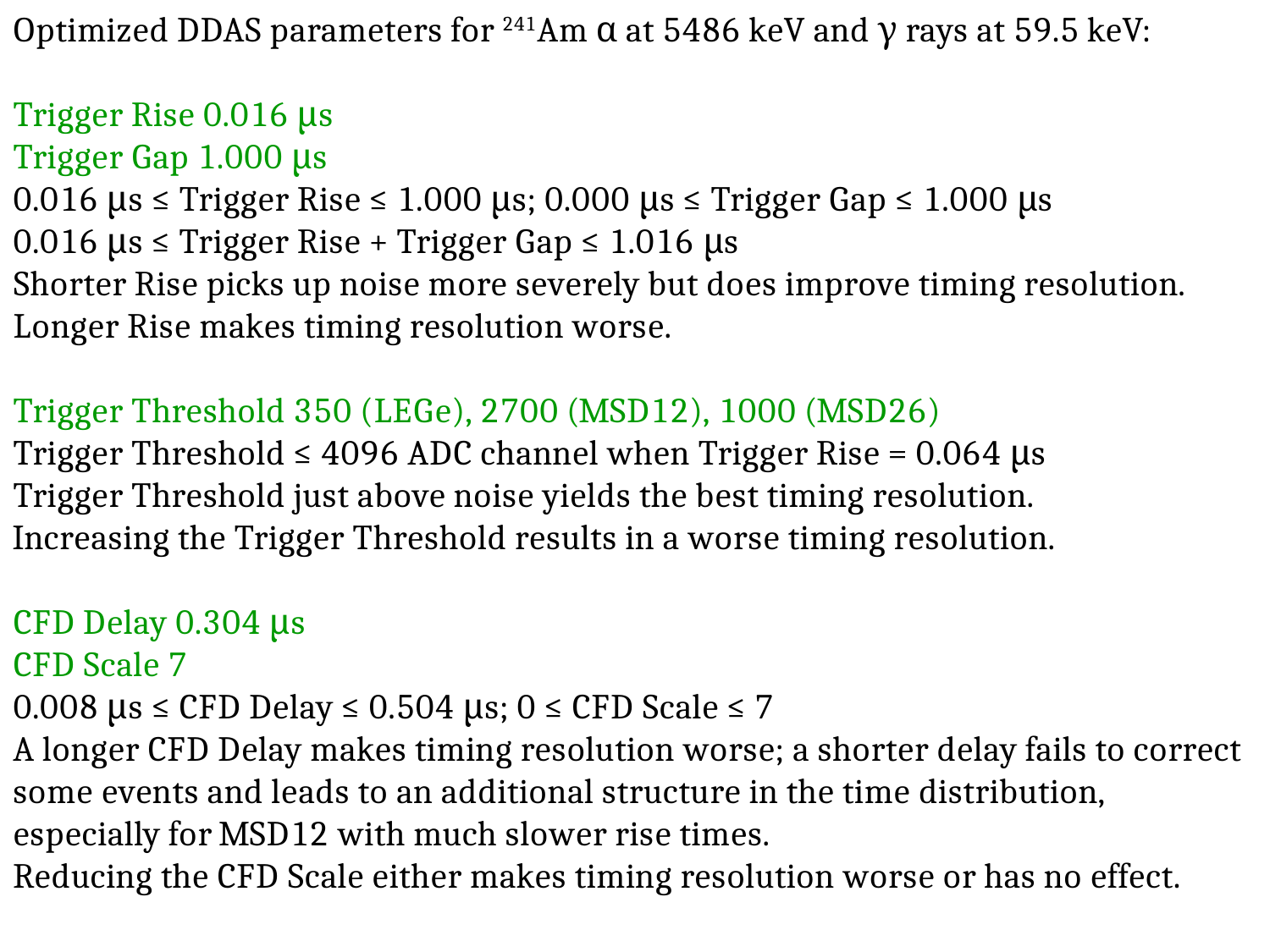

Optimized DDAS parameters for 241Am α at 5486 keV and γ rays at 59.5 keV:

Trigger Rise 0.016 μs
Trigger Gap 1.000 μs
0.016 μs ≤ Trigger Rise ≤ 1.000 μs; 0.000 μs ≤ Trigger Gap ≤ 1.000 μs
0.016 μs ≤ Trigger Rise + Trigger Gap ≤ 1.016 μs
Shorter Rise picks up noise more severely but does improve timing resolution.
Longer Rise makes timing resolution worse.

Trigger Threshold 350 (LEGe), 2700 (MSD12), 1000 (MSD26)
Trigger Threshold ≤ 4096 ADC channel when Trigger Rise = 0.064 μs
Trigger Threshold just above noise yields the best timing resolution.
Increasing the Trigger Threshold results in a worse timing resolution.

CFD Delay 0.304 μs
CFD Scale 7
0.008 μs ≤ CFD Delay ≤ 0.504 μs; 0 ≤ CFD Scale ≤ 7
A longer CFD Delay makes timing resolution worse; a shorter delay fails to correct some events and leads to an additional structure in the time distribution, especially for MSD12 with much slower rise times.
Reducing the CFD Scale either makes timing resolution worse or has no effect.